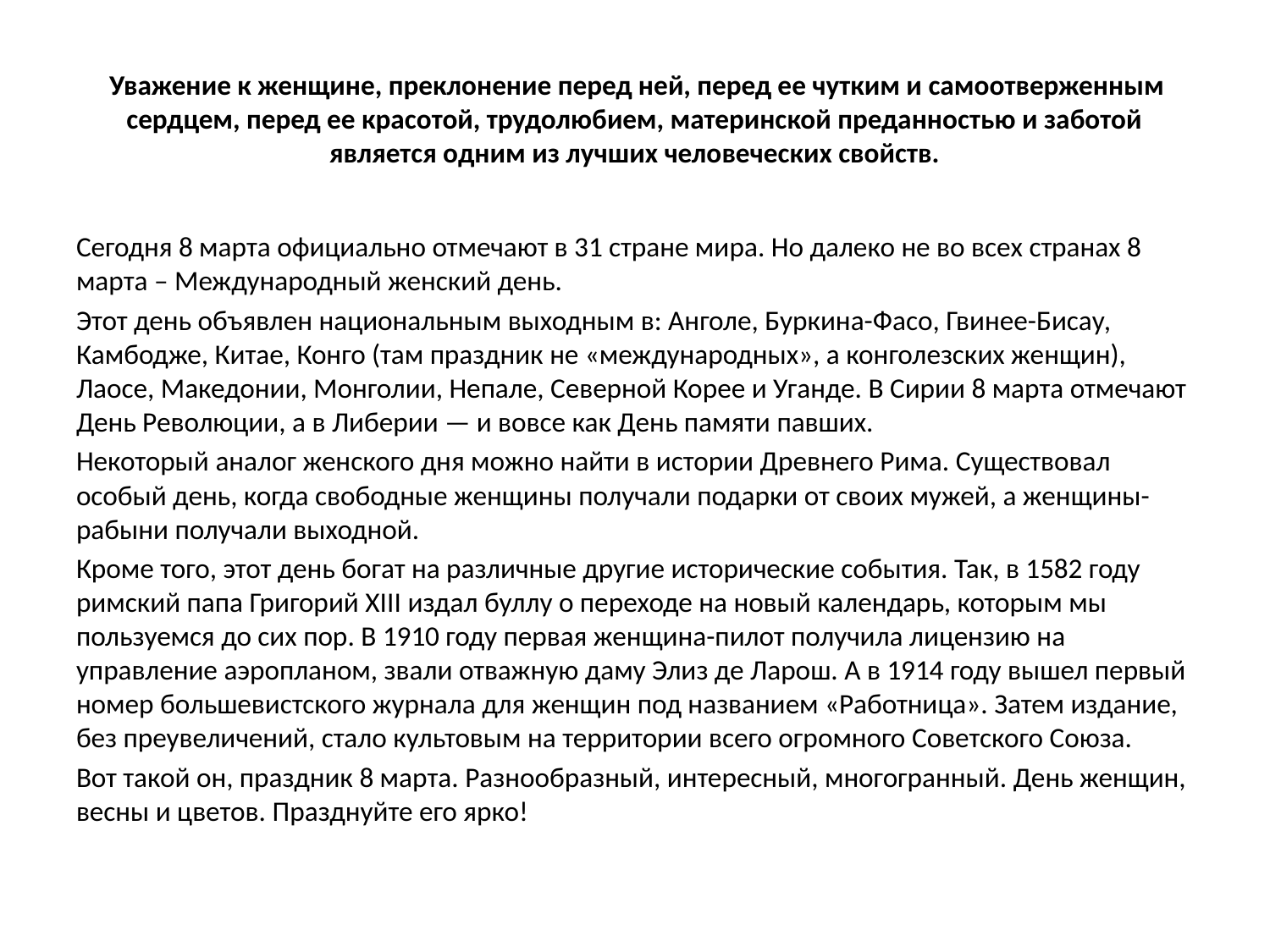

# Уважение к женщине, преклонение перед ней, перед ее чутким и самоотверженным сердцем, перед ее красотой, трудолюбием, материнской преданностью и заботой является одним из лучших человеческих свойств.
Сегодня 8 марта официально отмечают в 31 стране мира. Но далеко не во всех странах 8 марта – Международный женский день.
Этот день объявлен национальным выходным в: Анголе, Буркина-Фасо, Гвинее-Бисау, Камбодже, Китае, Конго (там праздник не «международных», а конголезских женщин), Лаосе, Македонии, Монголии, Непале, Северной Корее и Уганде. В Сирии 8 марта отмечают День Революции, а в Либерии — и вовсе как День памяти павших.
Некоторый аналог женского дня можно найти в истории Древнего Рима. Существовал особый день, когда свободные женщины получали подарки от своих мужей, а женщины-рабыни получали выходной.
Кроме того, этот день богат на различные другие исторические события. Так, в 1582 году римский папа Григорий XIII издал буллу о переходе на новый календарь, которым мы пользуемся до сих пор. В 1910 году первая женщина-пилот получила лицензию на управление аэропланом, звали отважную даму Элиз де Ларош. А в 1914 году вышел первый номер большевистского журнала для женщин под названием «Работница». Затем издание, без преувеличений, стало культовым на территории всего огромного Советского Союза.
Вот такой он, праздник 8 марта. Разнообразный, интересный, многогранный. День женщин, весны и цветов. Празднуйте его ярко!